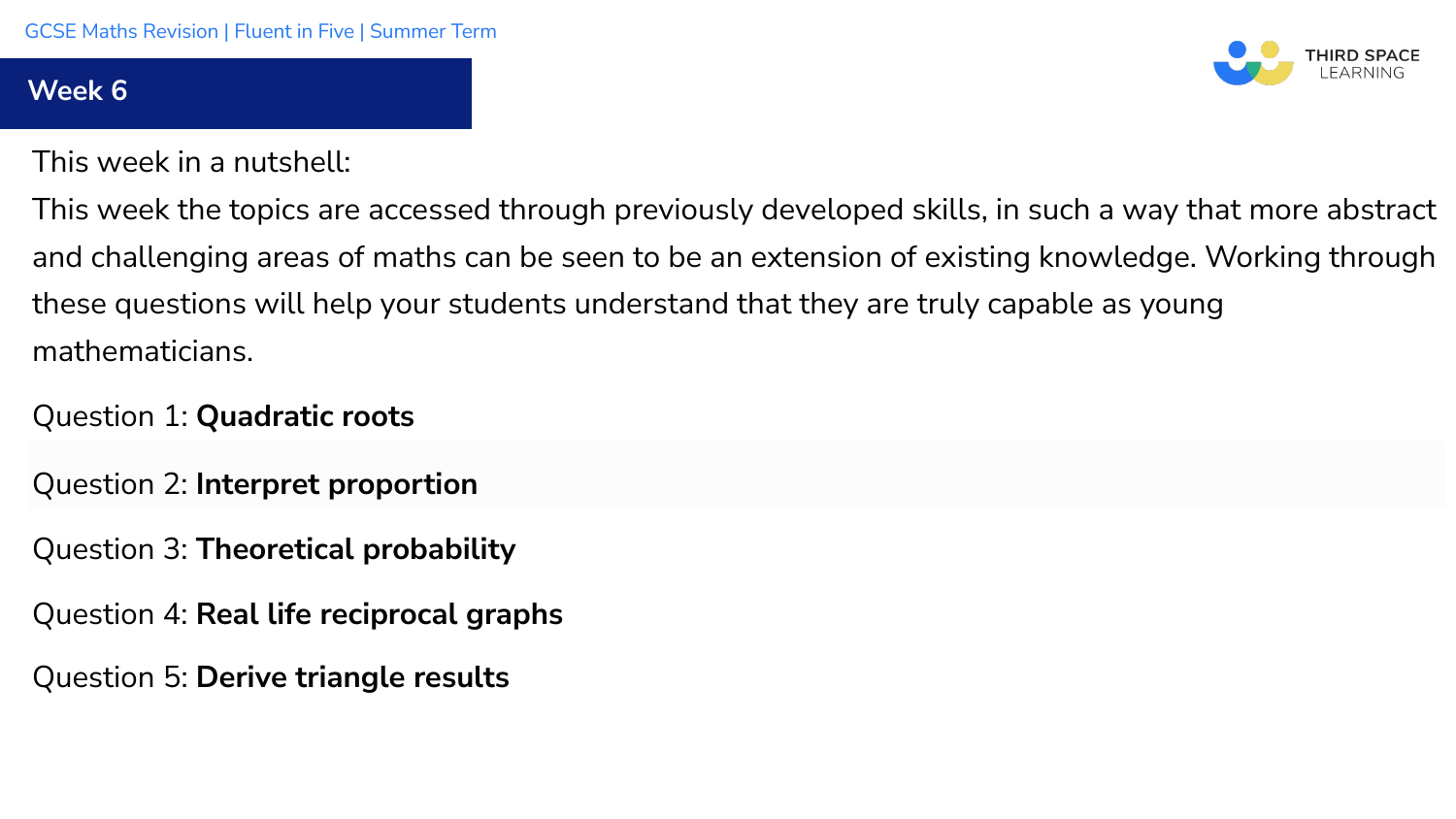

Week 6
| This week in a nutshell: This week the topics are accessed through previously developed skills, in such a way that more abstract and challenging areas of maths can be seen to be an extension of existing knowledge. Working through these questions will help your students understand that they are truly capable as young mathematicians. |
| --- |
| Question 1: Quadratic roots |
| Question 2: Interpret proportion |
| Question 3: Theoretical probability |
| Question 4: Real life reciprocal graphs |
| Question 5: Derive triangle results |